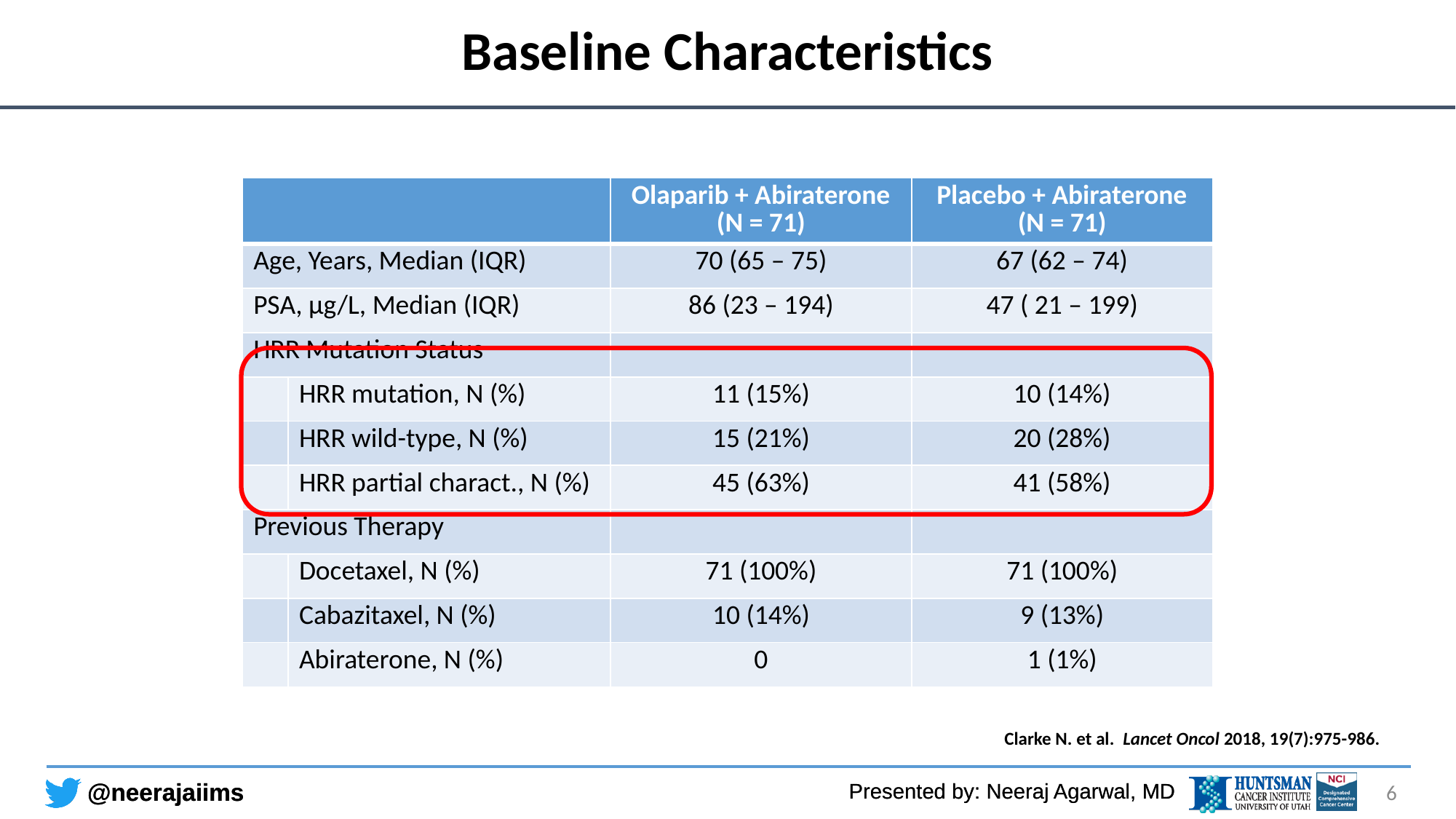

# Baseline Characteristics
|  |  | Olaparib + Abiraterone (N = 71) | Placebo + Abiraterone (N = 71) |
| --- | --- | --- | --- |
| Age, Years, Median (IQR) |  | 70 (65 – 75) | 67 (62 – 74) |
| PSA, µg/L, Median (IQR) |  | 86 (23 – 194) | 47 ( 21 – 199) |
| HRR Mutation Status |  |  |  |
|  | HRR mutation, N (%) | 11 (15%) | 10 (14%) |
|  | HRR wild-type, N (%) | 15 (21%) | 20 (28%) |
|  | HRR partial charact., N (%) | 45 (63%) | 41 (58%) |
| Previous Therapy |  |  |  |
|  | Docetaxel, N (%) | 71 (100%) | 71 (100%) |
|  | Cabazitaxel, N (%) | 10 (14%) | 9 (13%) |
|  | Abiraterone, N (%) | 0 | 1 (1%) |

Clarke N. et al.  Lancet Oncol 2018, 19(7):975-986.
6